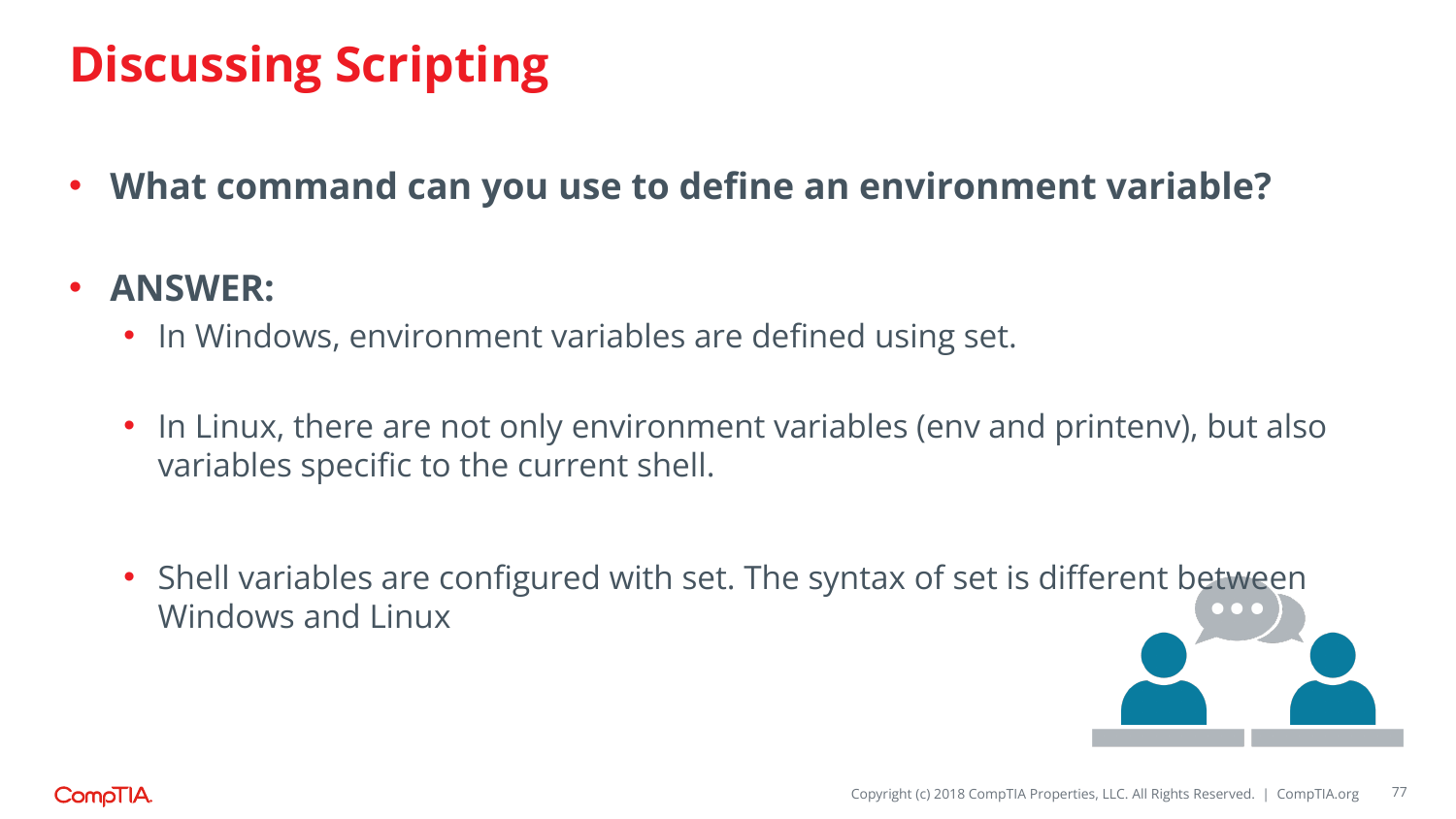

# Discussing Scripting
What command can you use to define an environment variable?

ANSWER:
In Windows, environment variables are defined using set.

In Linux, there are not only environment variables (env and printenv), but also variables specific to the current shell.

Shell variables are configured with set. The syntax of set is different between Windows and Linux

77